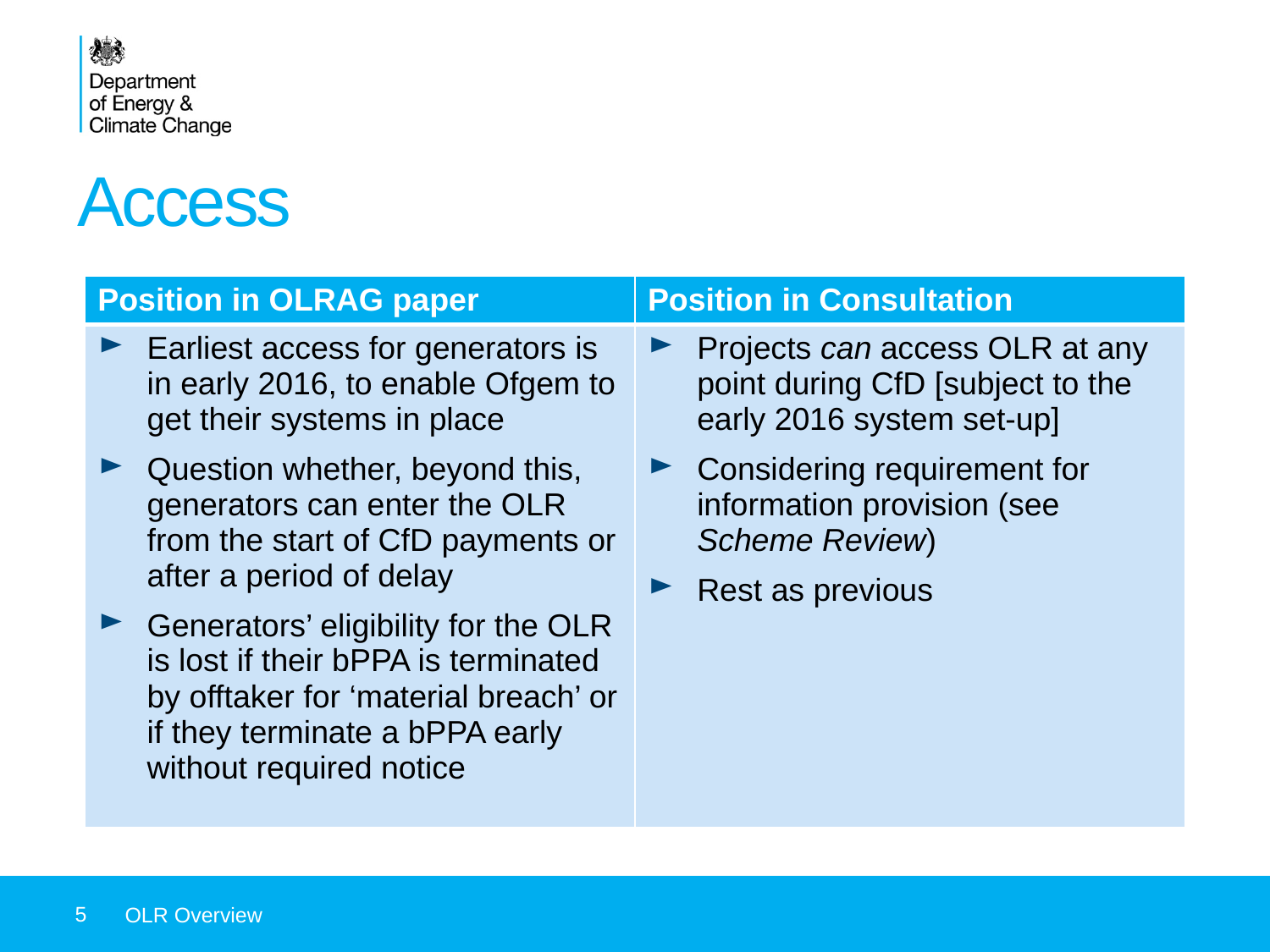

# Access
| Position in OLRAG paper | Position in Consultation |
| --- | --- |
| Earliest access for generators is in early 2016, to enable Ofgem to get their systems in place Question whether, beyond this, generators can enter the OLR from the start of CfD payments or after a period of delay Generators’ eligibility for the OLR is lost if their bPPA is terminated by offtaker for ‘material breach’ or if they terminate a bPPA early without required notice | Projects can access OLR at any point during CfD [subject to the early 2016 system set-up] Considering requirement for information provision (see Scheme Review) Rest as previous |
5
OLR Overview